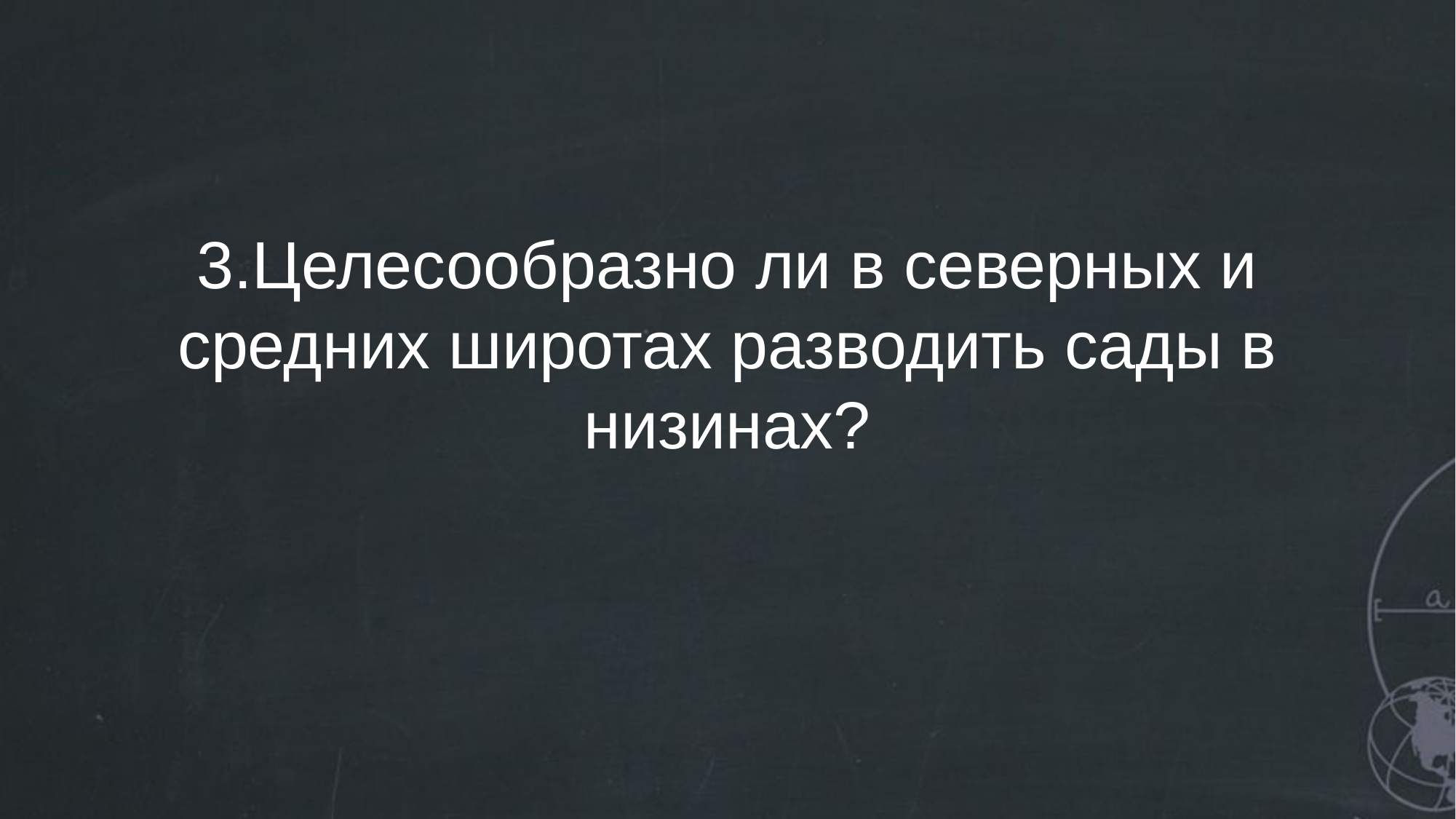

# 3.Целесообразно ли в северных и средних широтах разводить сады в низинах?